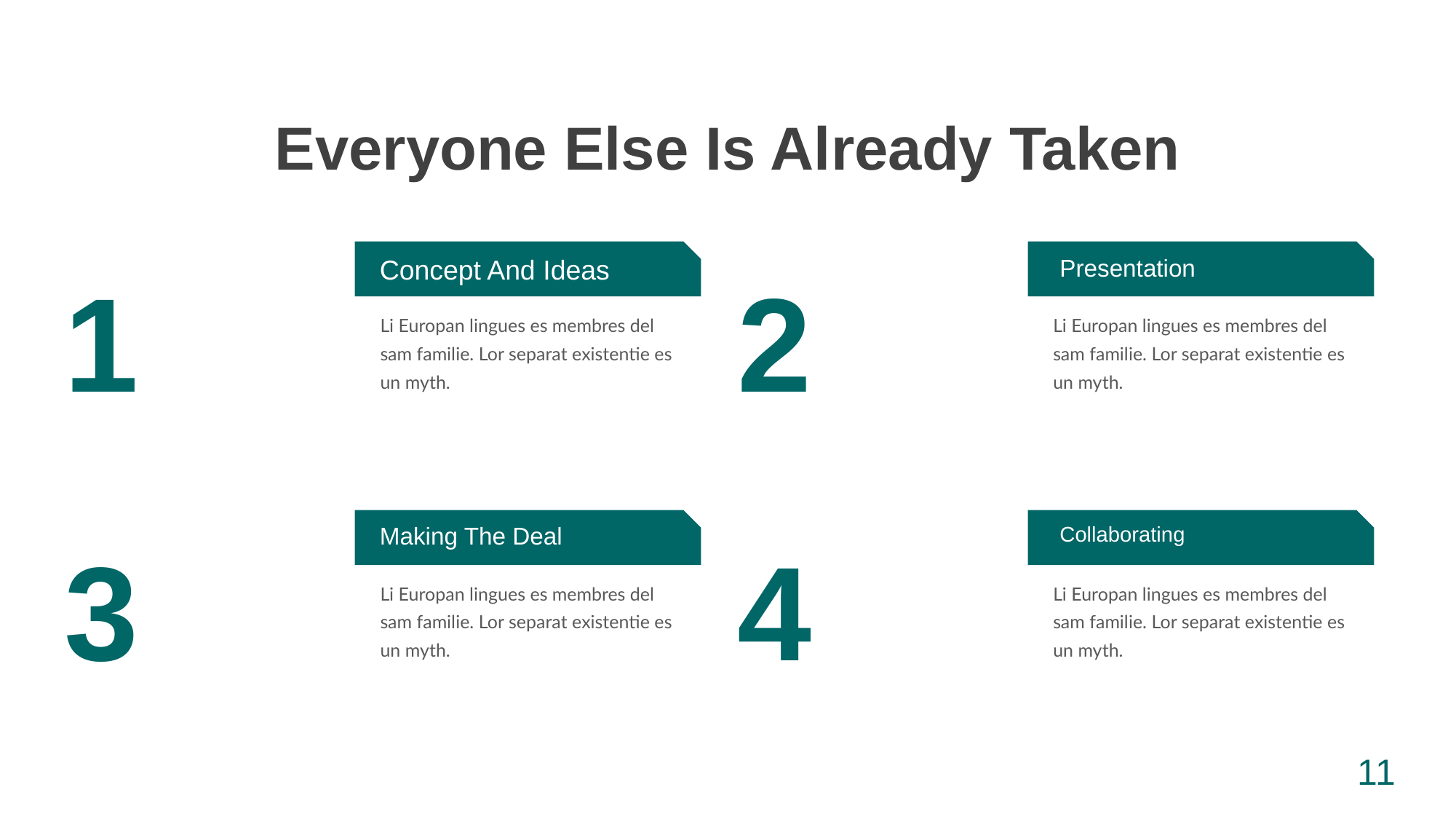

Everyone Else Is Already Taken

Concept And Ideas

Presentation

1
2
Li Europan lingues es membres del sam familie. Lor separat existentie es un myth.
Li Europan lingues es membres del sam familie. Lor separat existentie es un myth.

Making The Deal

Collaborating

3
4
Li Europan lingues es membres del sam familie. Lor separat existentie es un myth.
Li Europan lingues es membres del sam familie. Lor separat existentie es un myth.